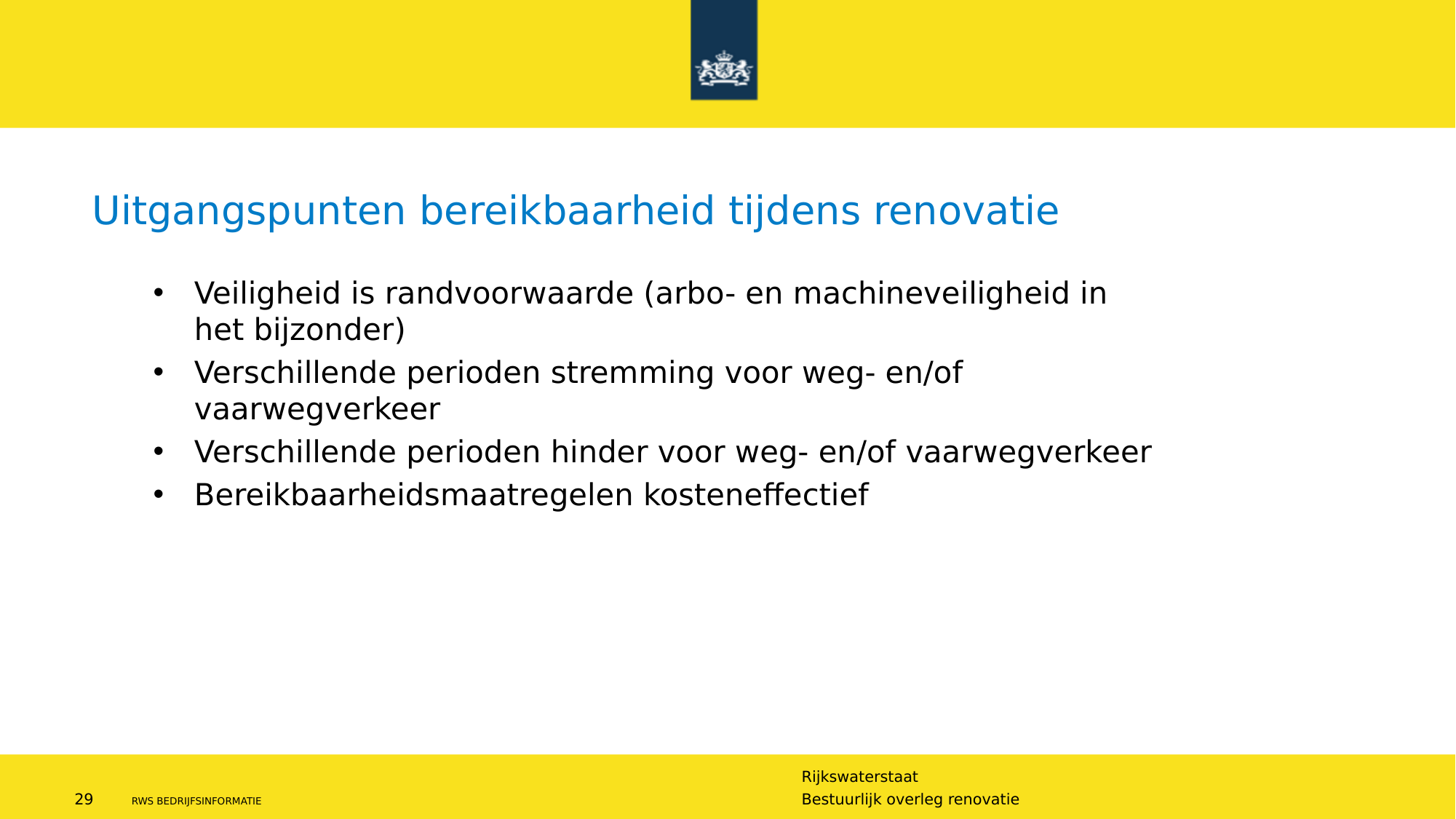

# Uitgangspunten bereikbaarheid tijdens renovatie
Veiligheid is randvoorwaarde (arbo- en machineveiligheid in het bijzonder)
Verschillende perioden stremming voor weg- en/of vaarwegverkeer
Verschillende perioden hinder voor weg- en/of vaarwegverkeer
Bereikbaarheidsmaatregelen kosteneffectief